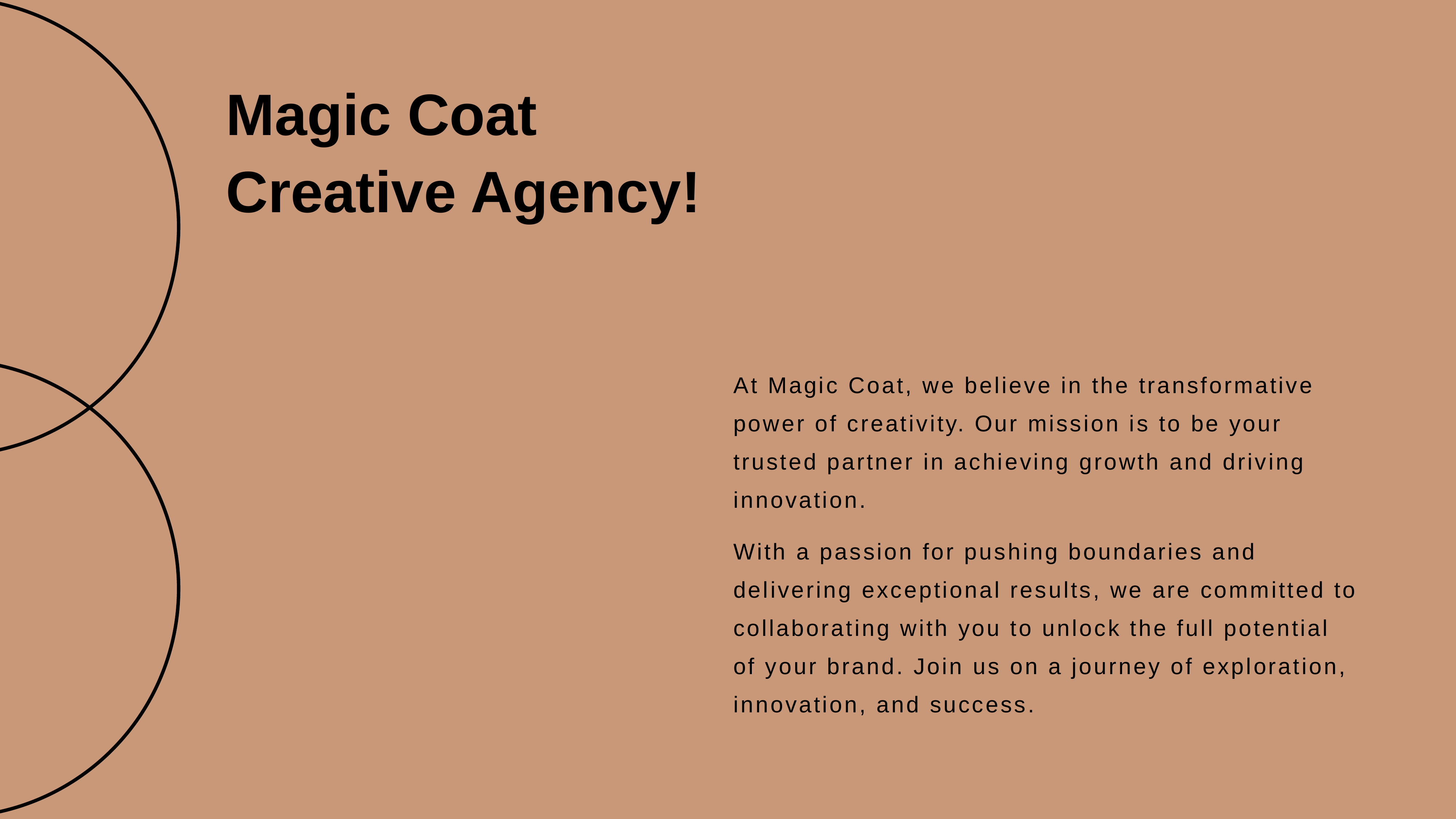

Magic Coat Creative Agency!
At Magic Coat, we believe in the transformative power of creativity. Our mission is to be your trusted partner in achieving growth and driving innovation.
With a passion for pushing boundaries and delivering exceptional results, we are committed to collaborating with you to unlock the full potential of your brand. Join us on a journey of exploration, innovation, and success.